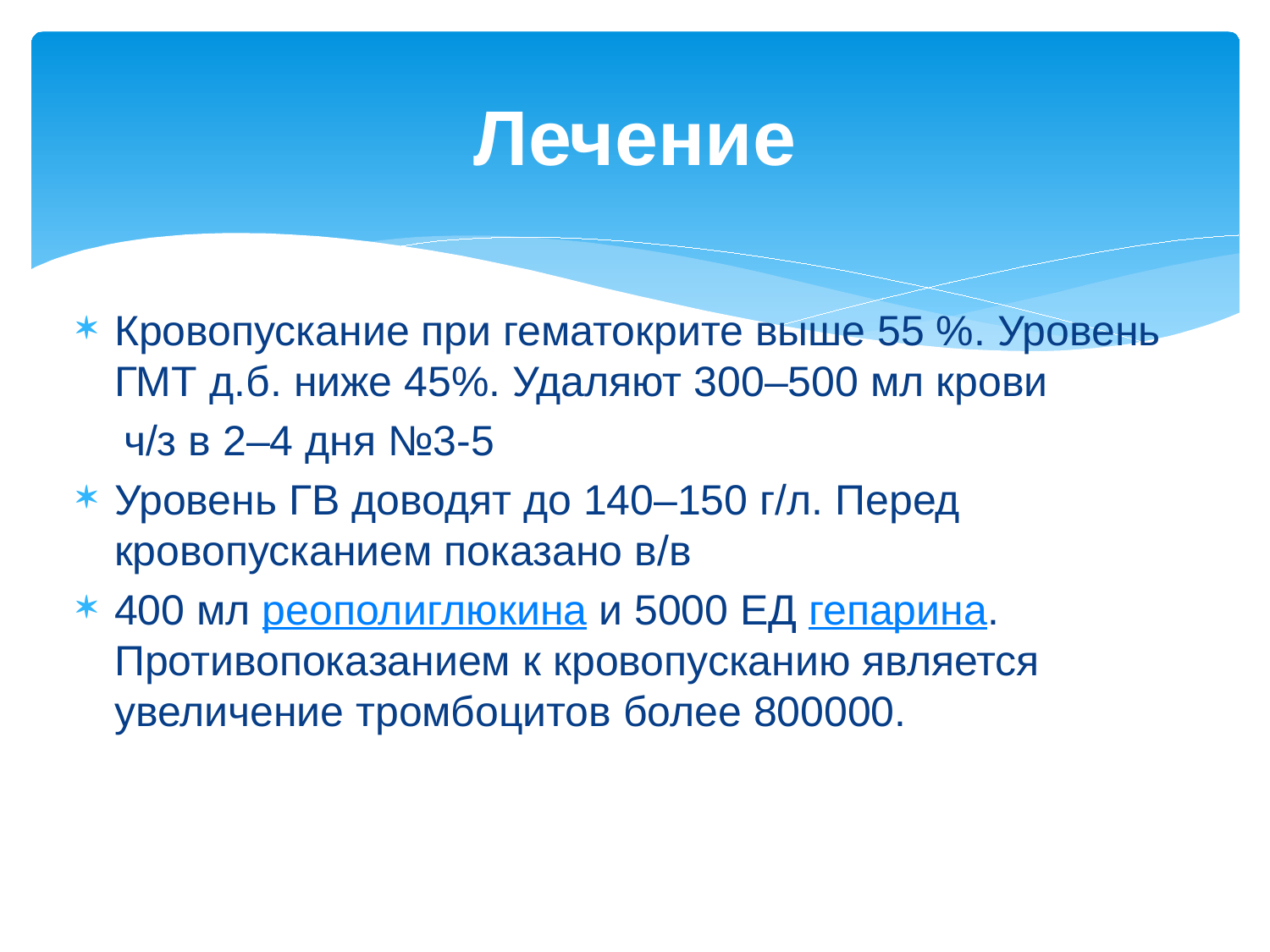

# Лечение

Кровопускание при гематокрите выше 55 %. Уровень ГМТ д.б. ниже 45%. Удаляют 300–500 мл крови
    ч/з в 2–4 дня №3-5
Уровень ГВ доводят до 140–150 г/л. Перед кровопусканием показано в/в
400 мл реополиглюкина и 5000 ЕД гепарина. Противопоказанием к кровопусканию является увеличение тромбоцитов более 800000.